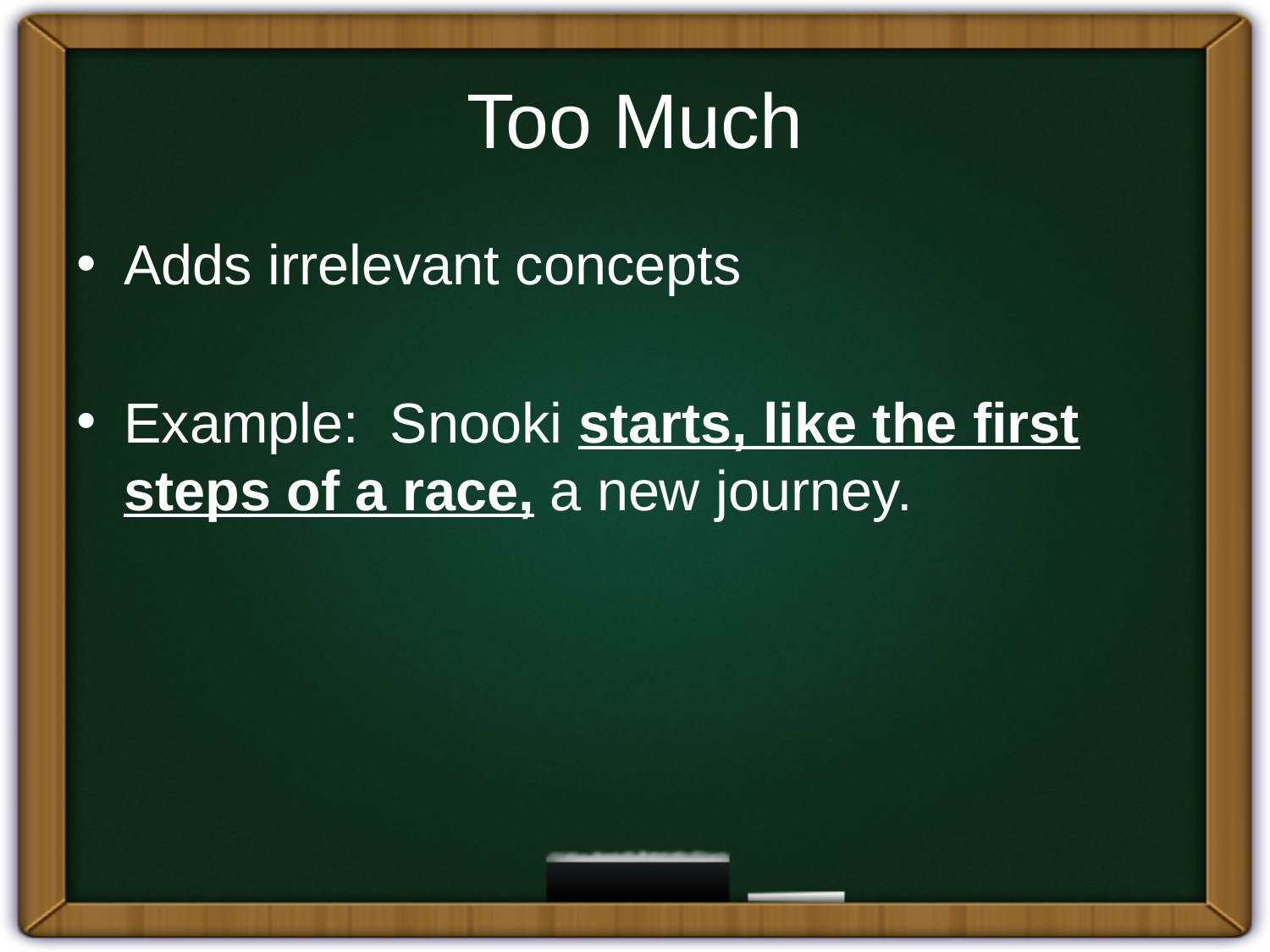

# Too Much
Adds irrelevant concepts

Example:  Snooki starts, like the first steps of a race, a new journey.